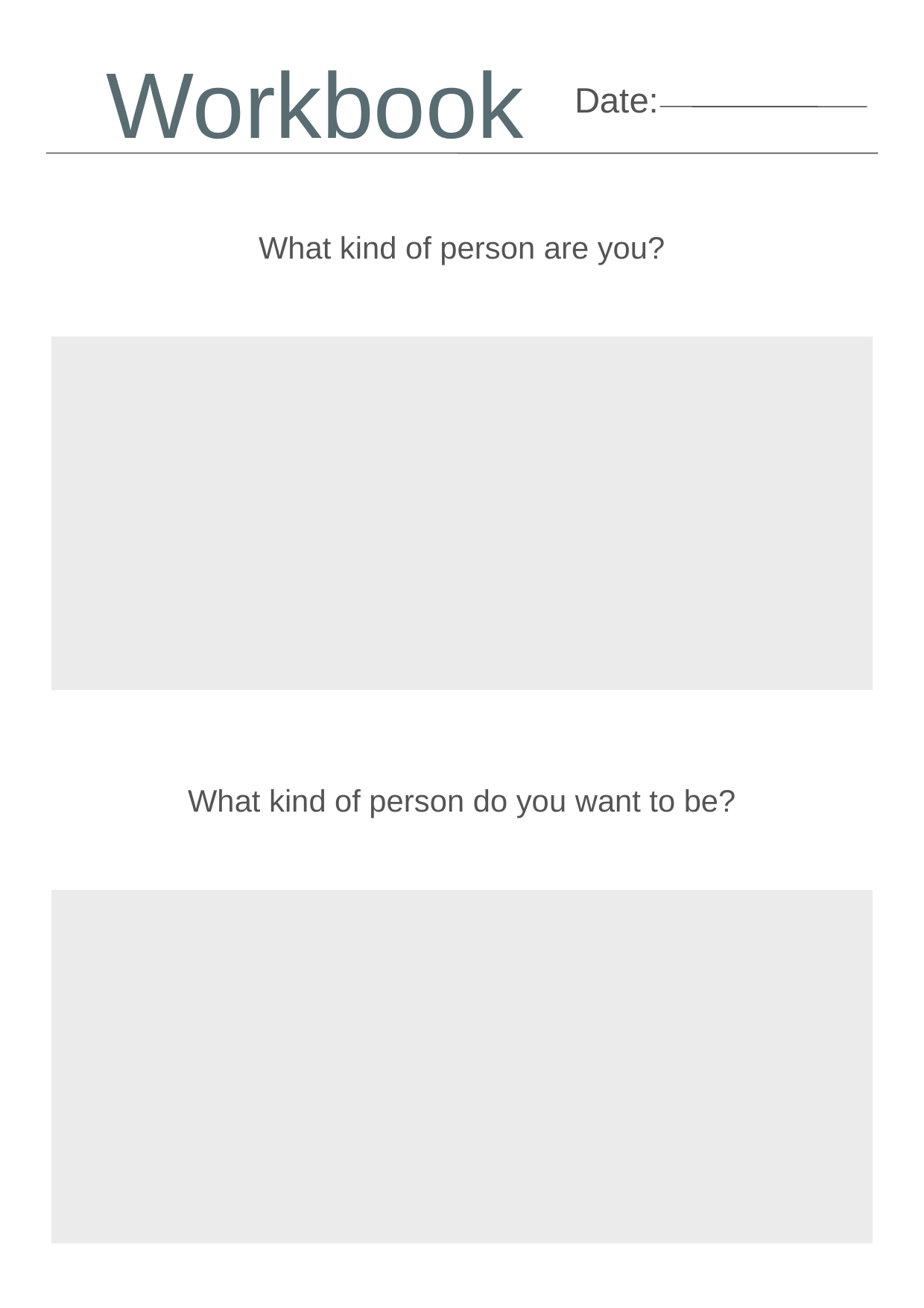

Workbook
Date:

What kind of person are you?

What kind of person do you want to be?